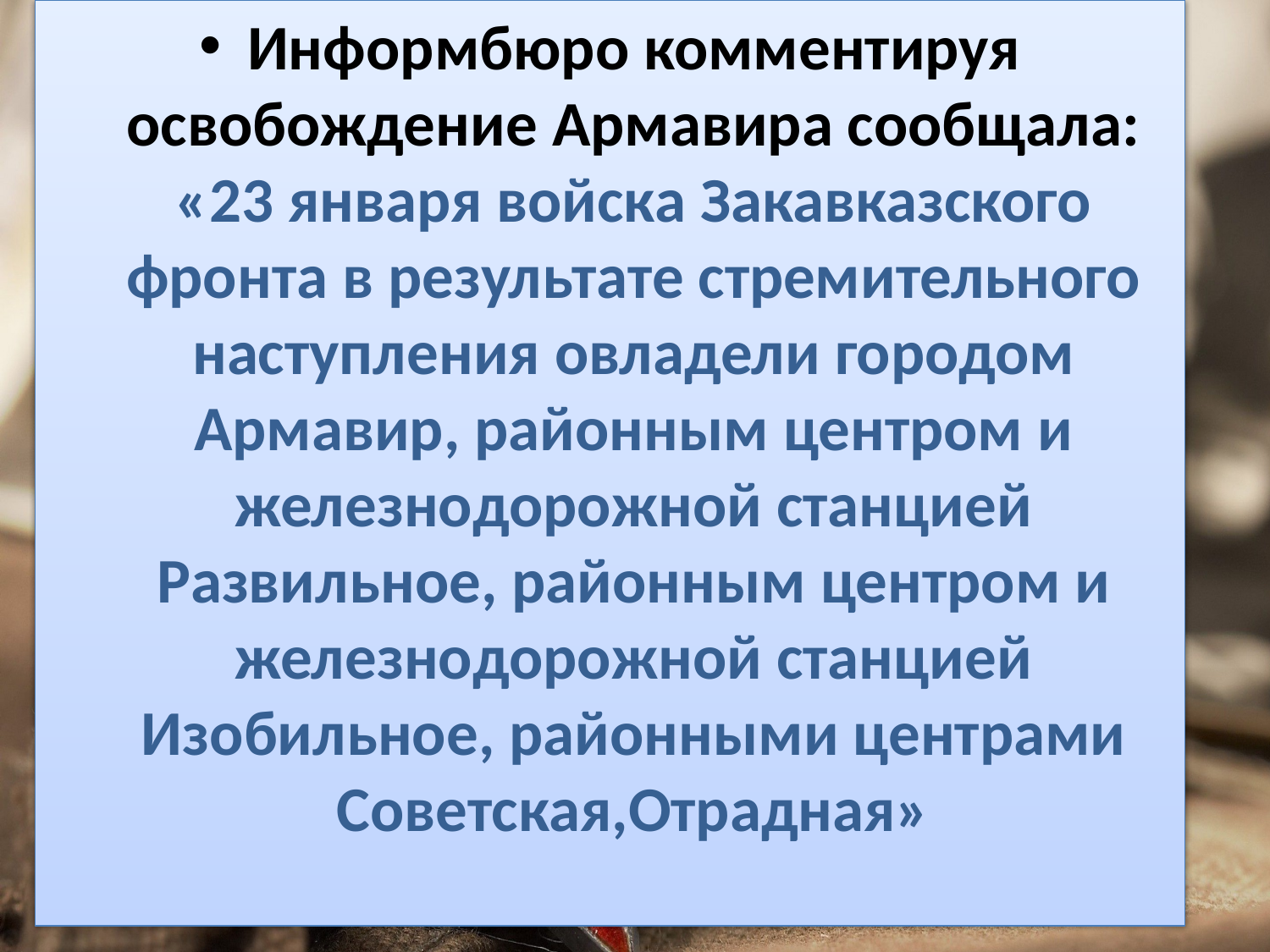

Информбюро комментируя освобождение Армавира сообщала: «23 января войска Закавказского фронта в результате стремительного наступления овладели городом Армавир, районным центром и железнодорожной станцией Развильное, районным центром и железнодорожной станцией Изобильное, районными центрами Советская,Отрадная»